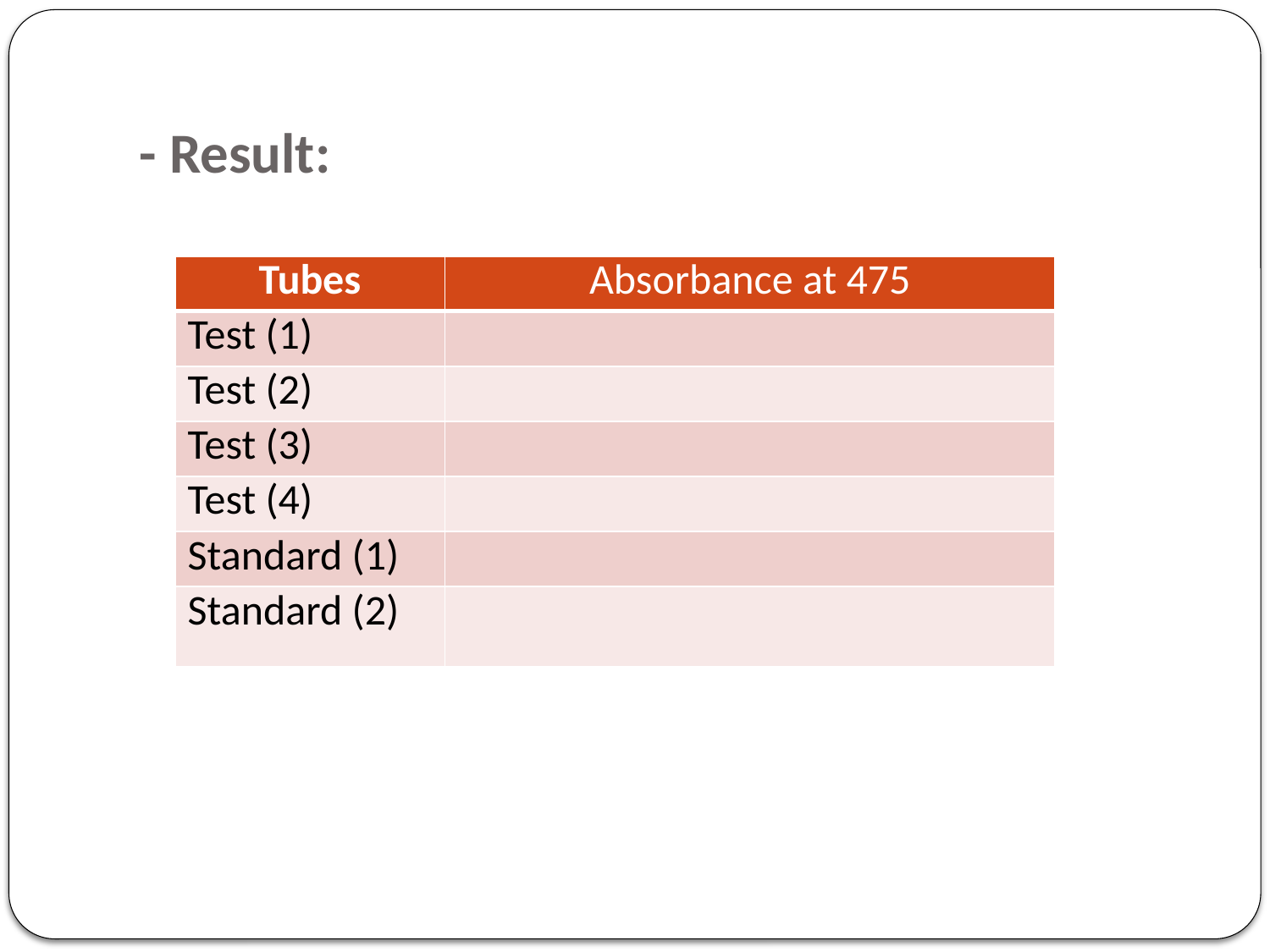

# - Result:
| Tubes | Absorbance at 475 |
| --- | --- |
| Test (1) |  |
| Test (2) |  |
| Test (3) |  |
| Test (4) |  |
| Standard (1) |  |
| Standard (2) |  |